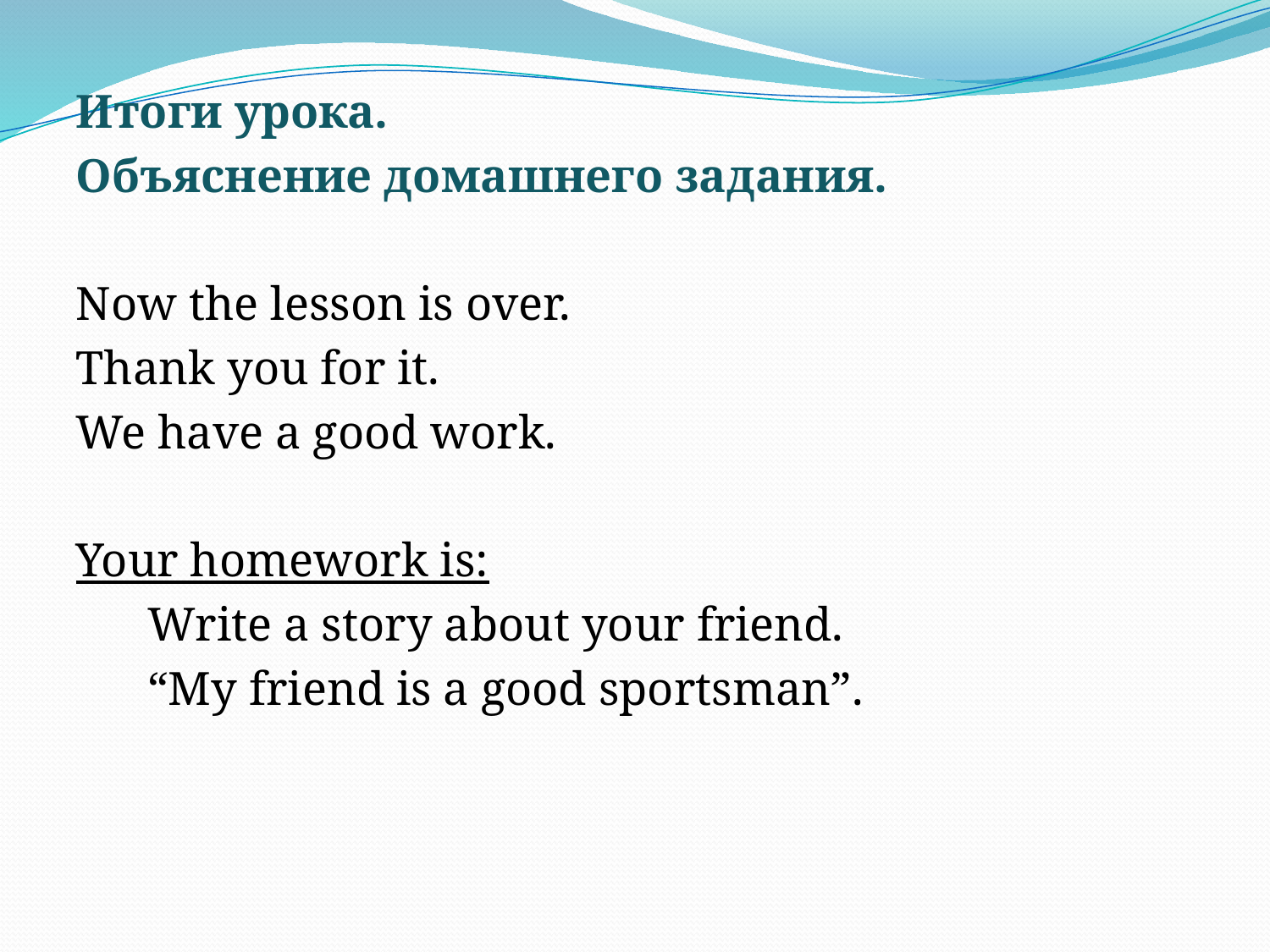

#
Итоги урока.
Объяснение домашнего задания.

Now the lesson is over.
Thank you for it.
We have a good work.

Your homework is:
	Write a story about your friend.
	“My friend is a good sportsman”.